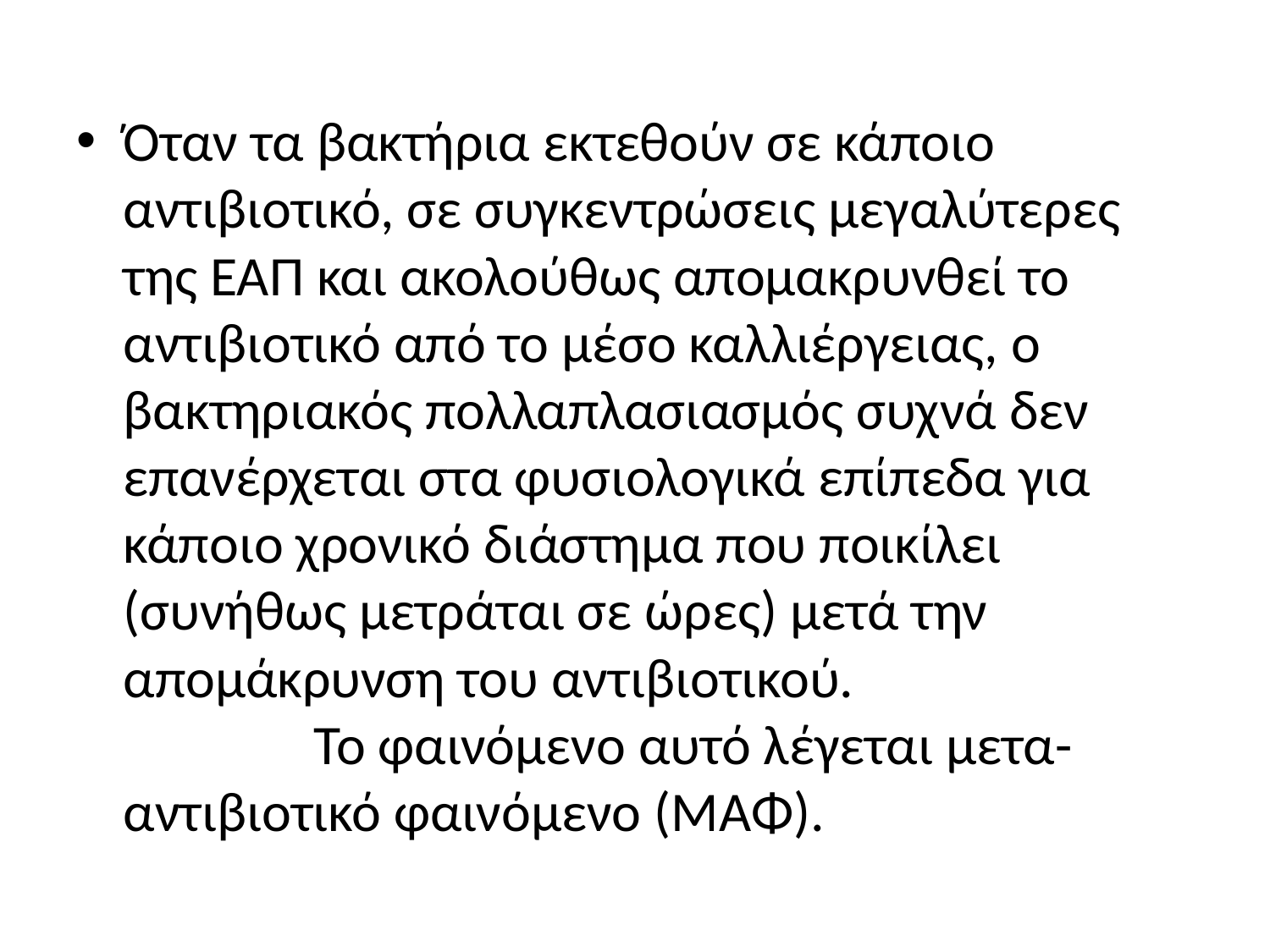

Όταν τα βακτήρια εκτεθούν σε κάποιο αντιβιοτικό, σε συγκεντρώσεις μεγαλύτερες της ΕΑΠ και ακολούθως απομακρυνθεί το αντιβιοτικό από το μέσο καλλιέργειας, ο βακτηριακός πολλαπλασιασμός συχνά δεν επανέρχεται στα φυσιολογικά επίπεδα για κάποιο χρονικό διάστημα που ποικίλει (συνήθως μετράται σε ώρες) μετά την απομάκρυνση του αντιβιοτικού.                                          Το φαινόμενο αυτό λέγεται μετα-αντιβιοτικό φαινόμενο (ΜΑΦ).